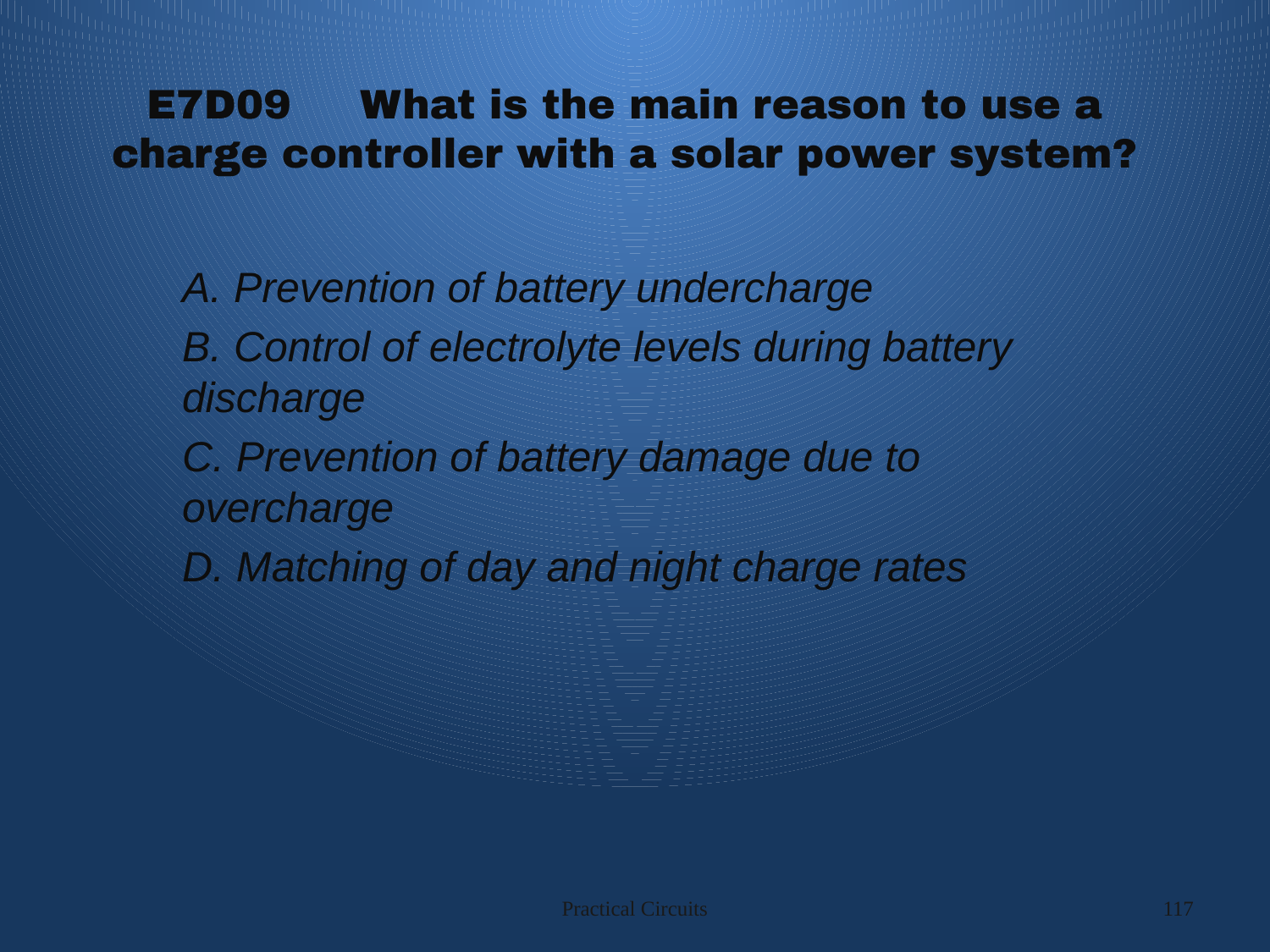

# E7D09     What is the main reason to use a charge controller with a solar power system?
A. Prevention of battery undercharge
B. Control of electrolyte levels during battery discharge
C. Prevention of battery damage due to overcharge
D. Matching of day and night charge rates
Practical Circuits
117